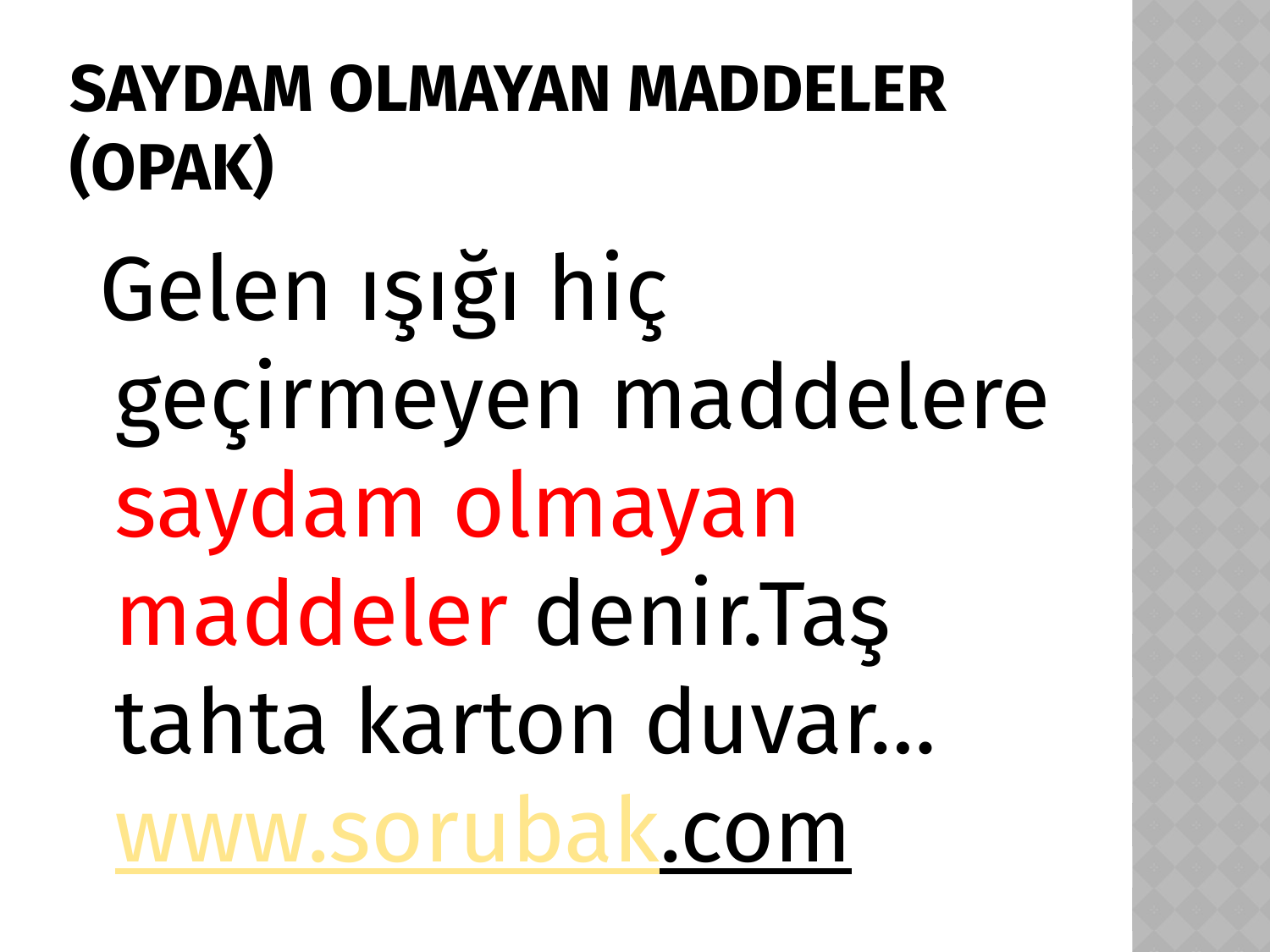

# SAYDAM OLMAYAN MADDELER (OPAK)
  Gelen ışığı hiç geçirmeyen maddelere saydam olmayan maddeler denir.Taş tahta karton duvar… www.sorubak.com